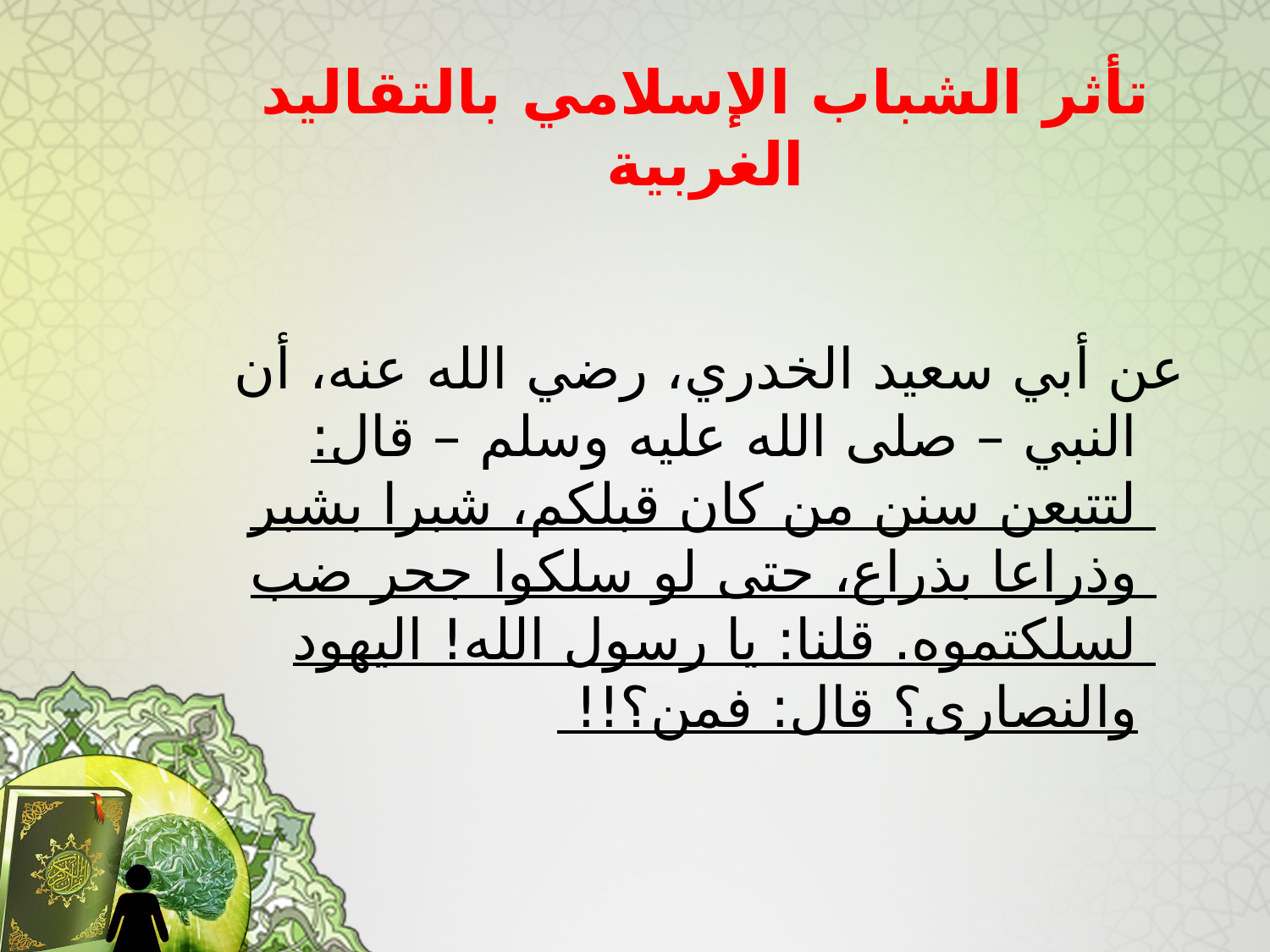

# تأثر الشباب الإسلامي بالتقاليد الغربية
عن أبي سعيد الخدري، رضي الله عنه، أن النبي – صلى الله عليه وسلم – قال: لتتبعن سنن من كان قبلكم، شبرا بشبر وذراعا بذراع، حتى لو سلكوا جحر ضب لسلكتموه. قلنا: يا رسول الله! اليهود والنصارى؟ قال: فمن؟!!